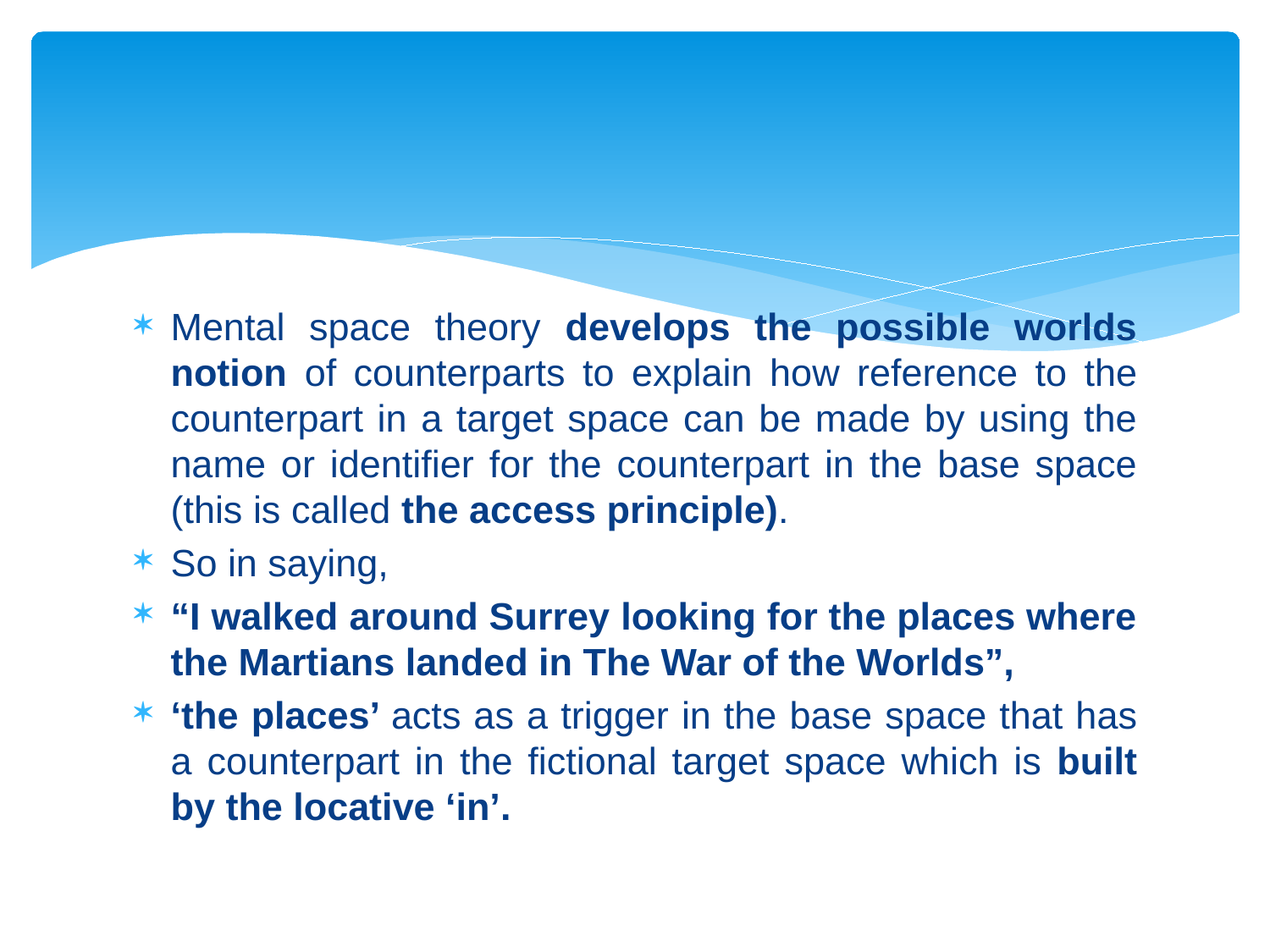

#
Mental space theory develops the possible worlds notion of counterparts to explain how reference to the counterpart in a target space can be made by using the name or identifier for the counterpart in the base space (this is called the access principle).
So in saying,
“I walked around Surrey looking for the places where the Martians landed in The War of the Worlds”,
‘the places’ acts as a trigger in the base space that has a counterpart in the fictional target space which is built by the locative ‘in’.